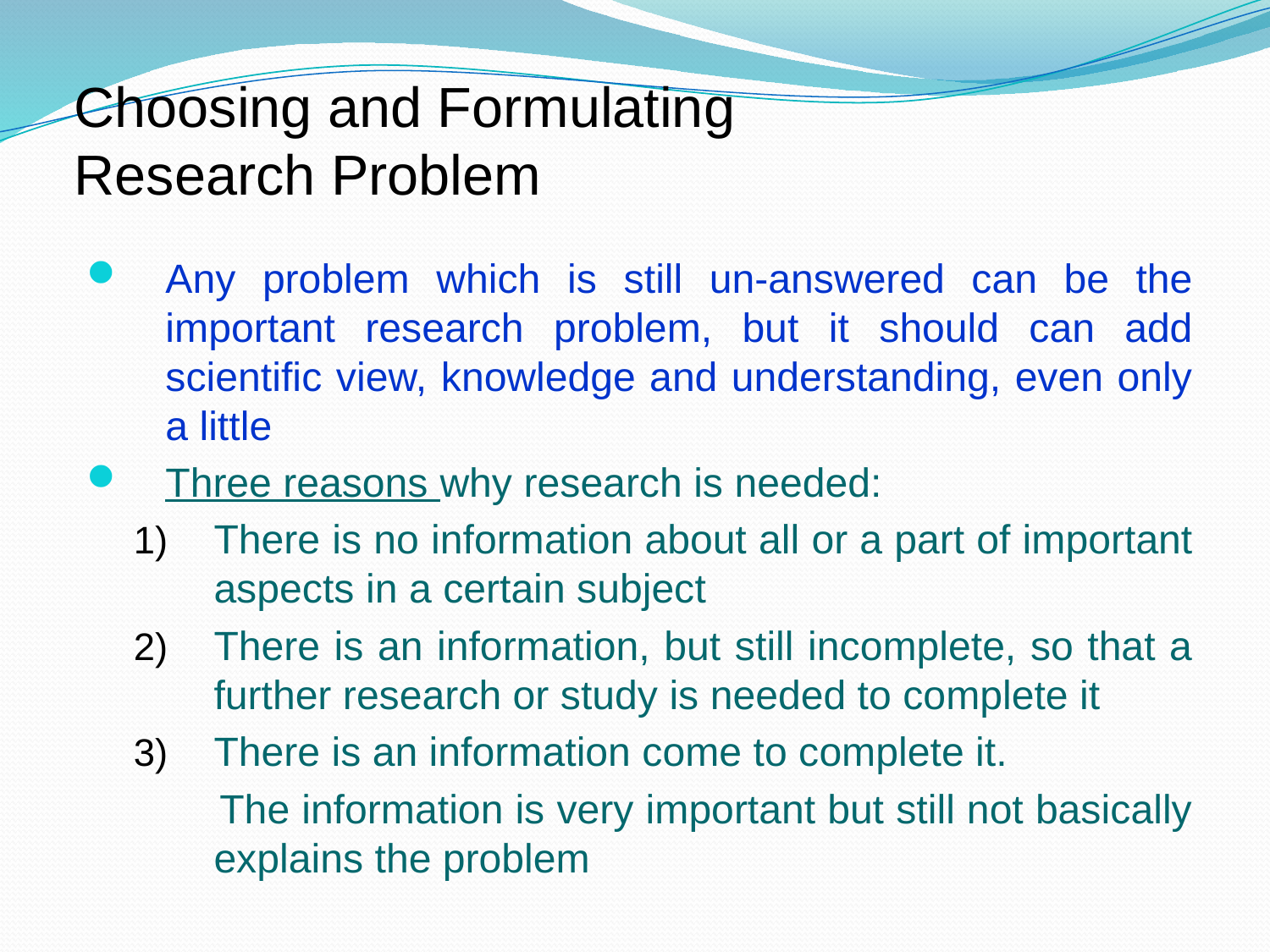

# Choosing and Formulating Research Problem
Any problem which is still un-answered can be the important research problem, but it should can add scientific view, knowledge and understanding, even only a little
Three reasons why research is needed:
There is no information about all or a part of important aspects in a certain subject
There is an information, but still incomplete, so that a further research or study is needed to complete it
There is an information come to complete it.
      The information is very important but still not basically explains the problem